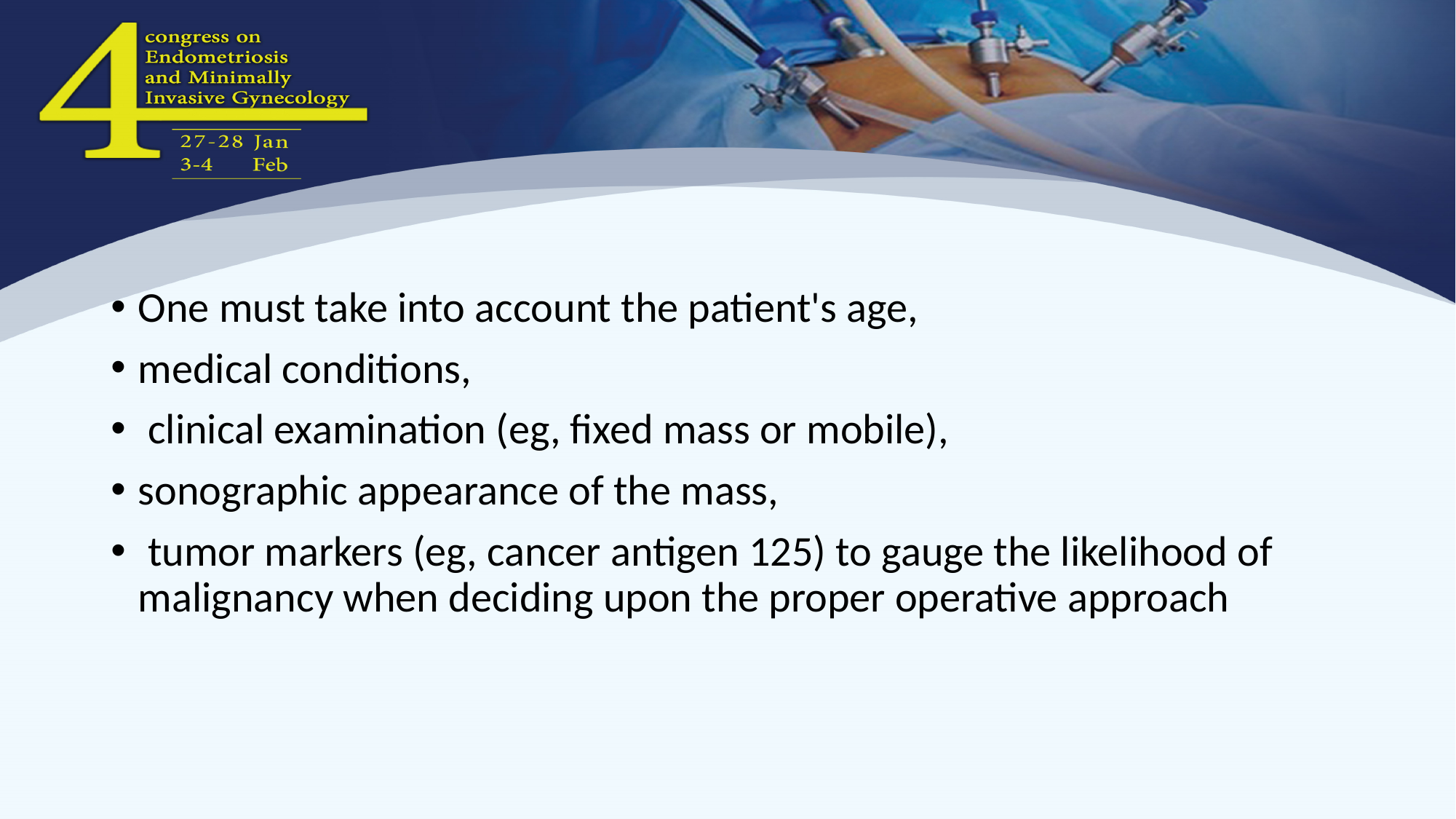

#
One must take into account the patient's age,
medical conditions,
 clinical examination (eg, fixed mass or mobile),
sonographic appearance of the mass,
 tumor markers (eg, cancer antigen 125) to gauge the likelihood of malignancy when deciding upon the proper operative approach